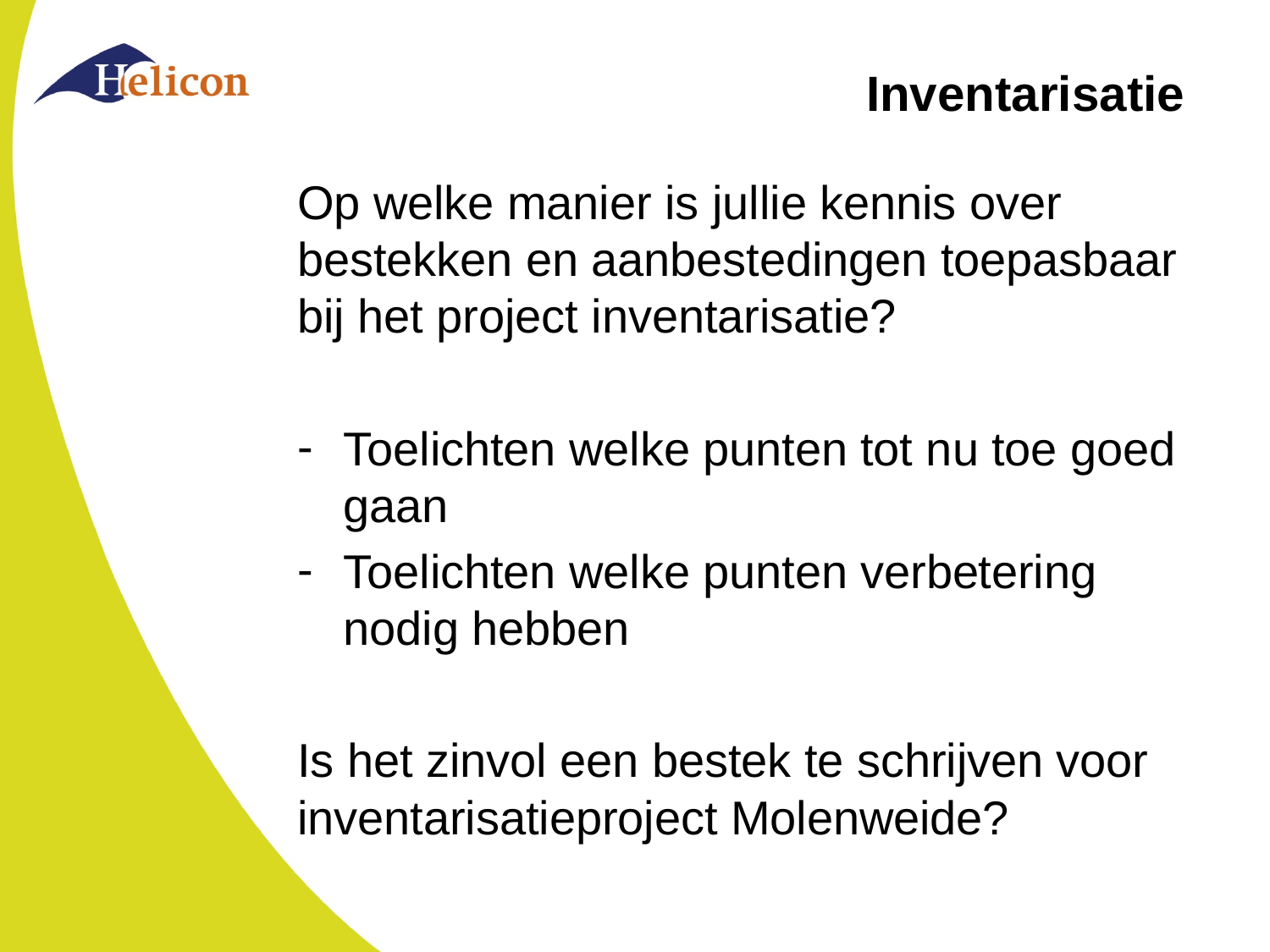

# Inventarisatie
Op welke manier is jullie kennis over bestekken en aanbestedingen toepasbaar bij het project inventarisatie?

Toelichten welke punten tot nu toe goed gaan
Toelichten welke punten verbetering nodig hebben

Is het zinvol een bestek te schrijven voor inventarisatieproject Molenweide?